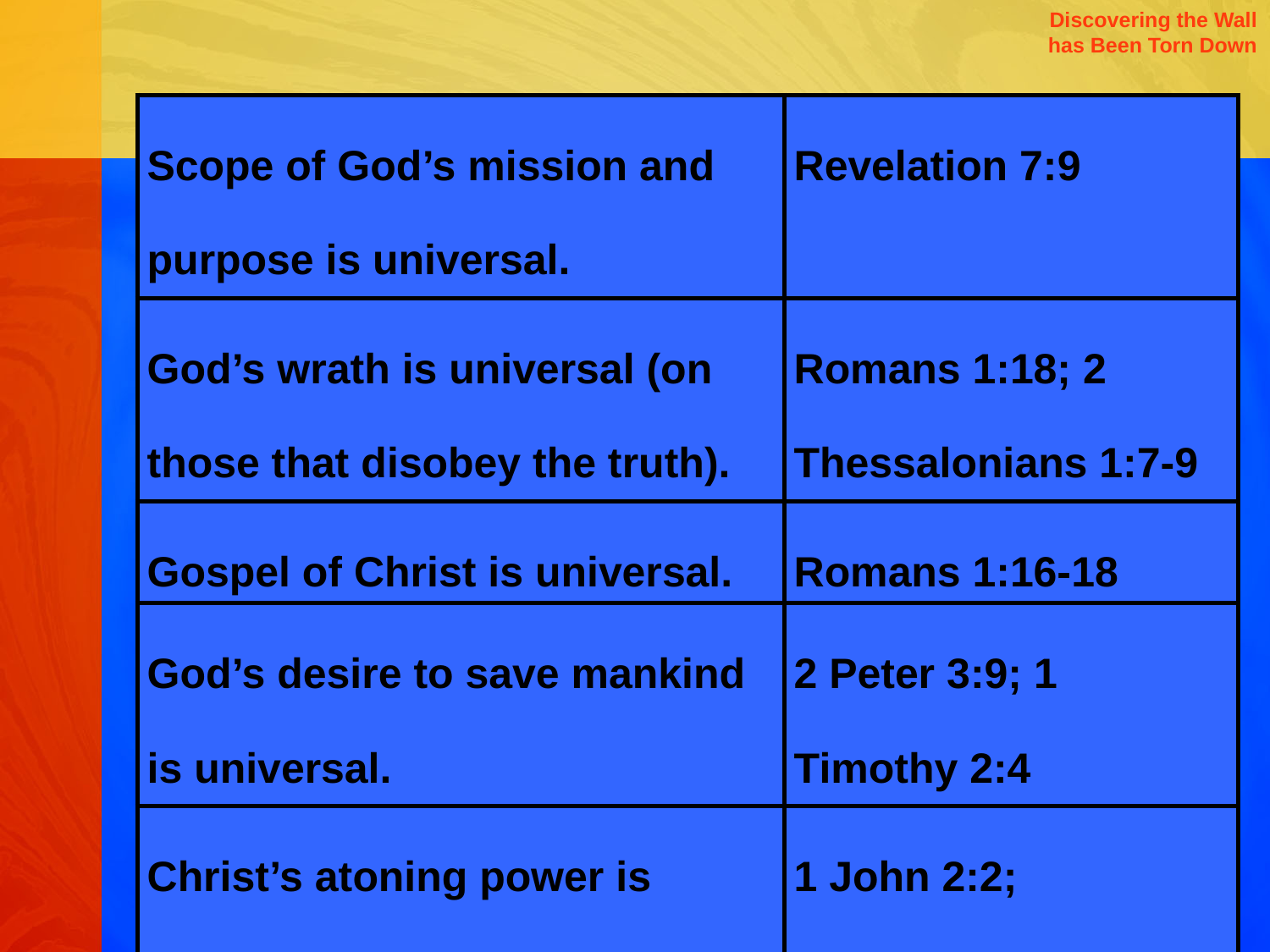

Discovering the Wall has Been Torn Down
| Scope of God’s mission and purpose is universal. | Revelation 7:9 |
| --- | --- |
| God’s wrath is universal (on those that disobey the truth). | Romans 1:18; 2 Thessalonians 1:7-9 |
| Gospel of Christ is universal. | Romans 1:16-18 |
| God’s desire to save mankind is universal. | 2 Peter 3:9; 1 Timothy 2:4 |
| Christ’s atoning power is universal. | 1 John 2:2; Colossians 1:20 |
| God’s love is universal. | John 3:16 |